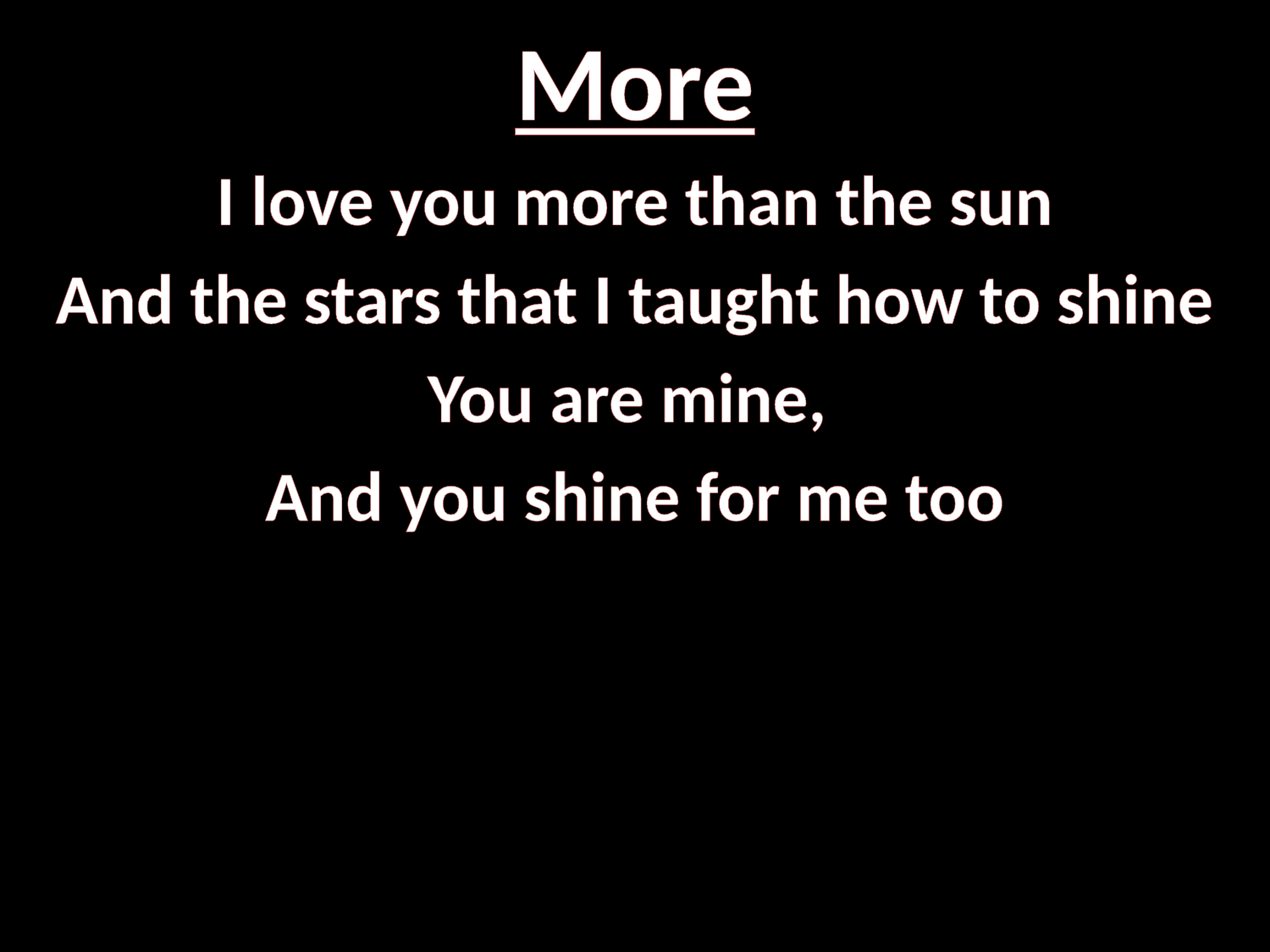

# More
I love you more than the sun
And the stars that I taught how to shine
You are mine,
And you shine for me too